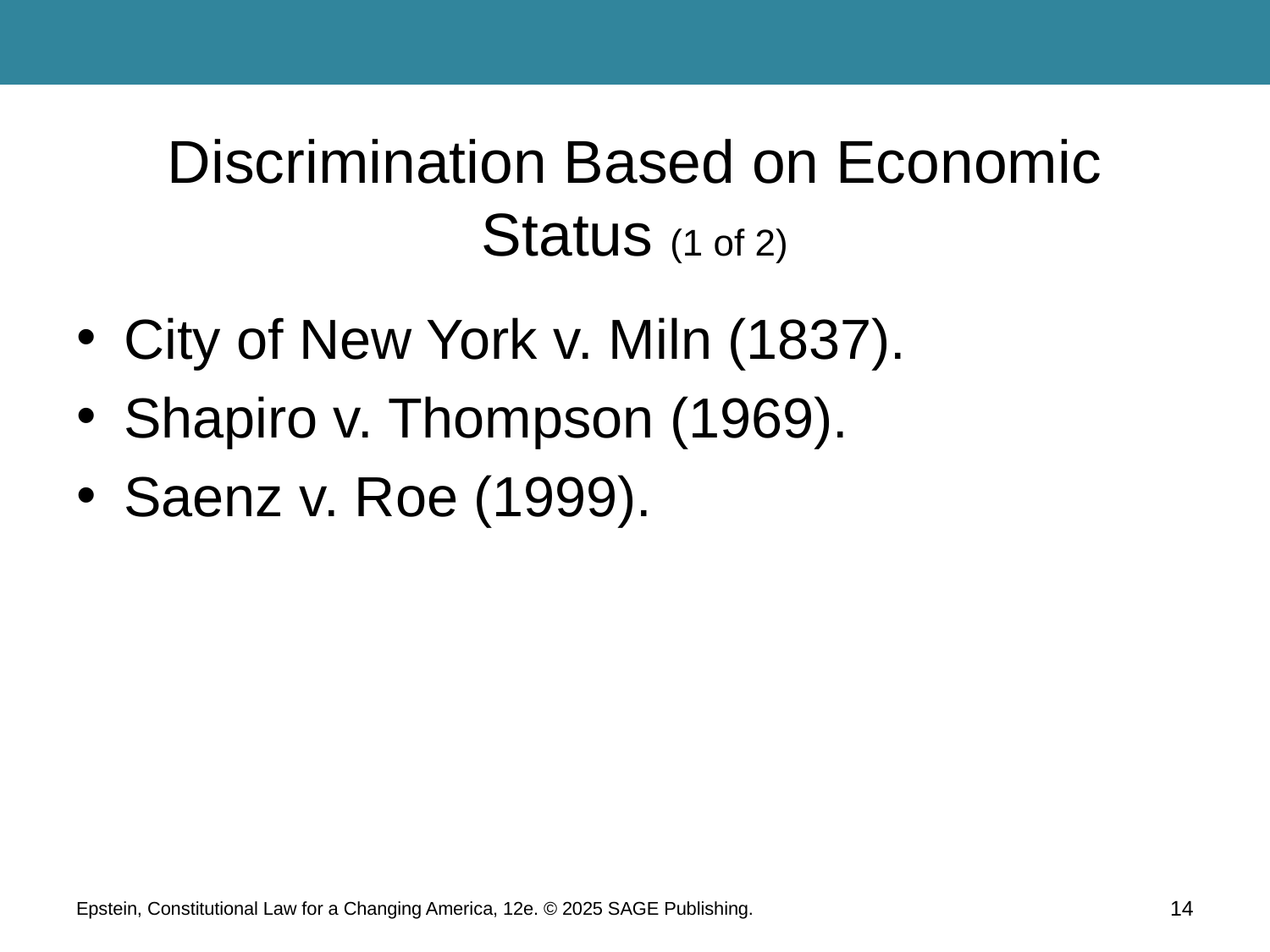

# Discrimination Based on Economic Status (1 of 2)
City of New York v. Miln (1837).
Shapiro v. Thompson (1969).
Saenz v. Roe (1999).
Epstein, Constitutional Law for a Changing America, 12e. © 2025 SAGE Publishing.
14